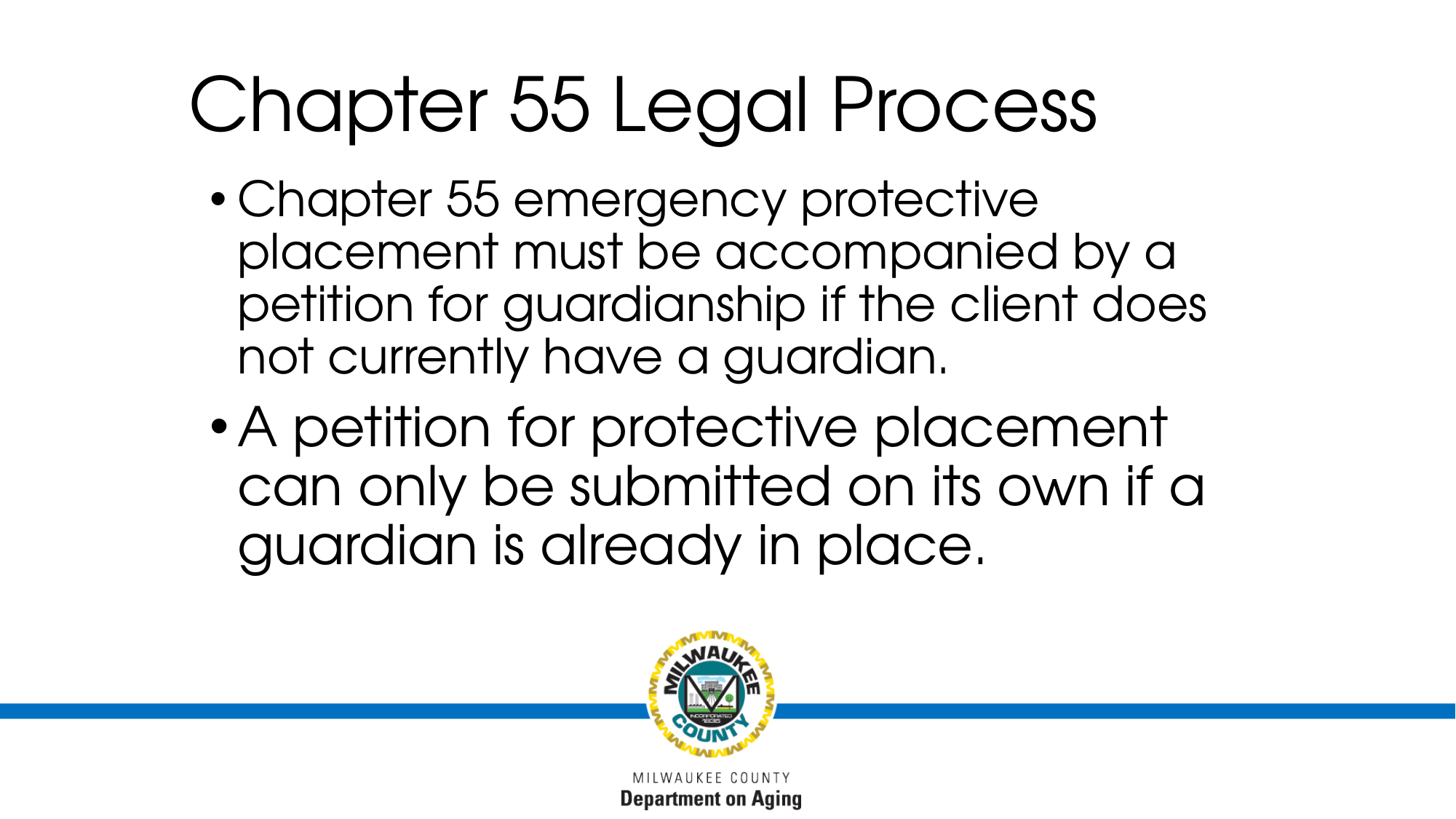

# Chapter 55 Legal Process
Chapter 55 emergency protective placement must be accompanied by a petition for guardianship if the client does not currently have a guardian.
A petition for protective placement can only be submitted on its own if a guardian is already in place.